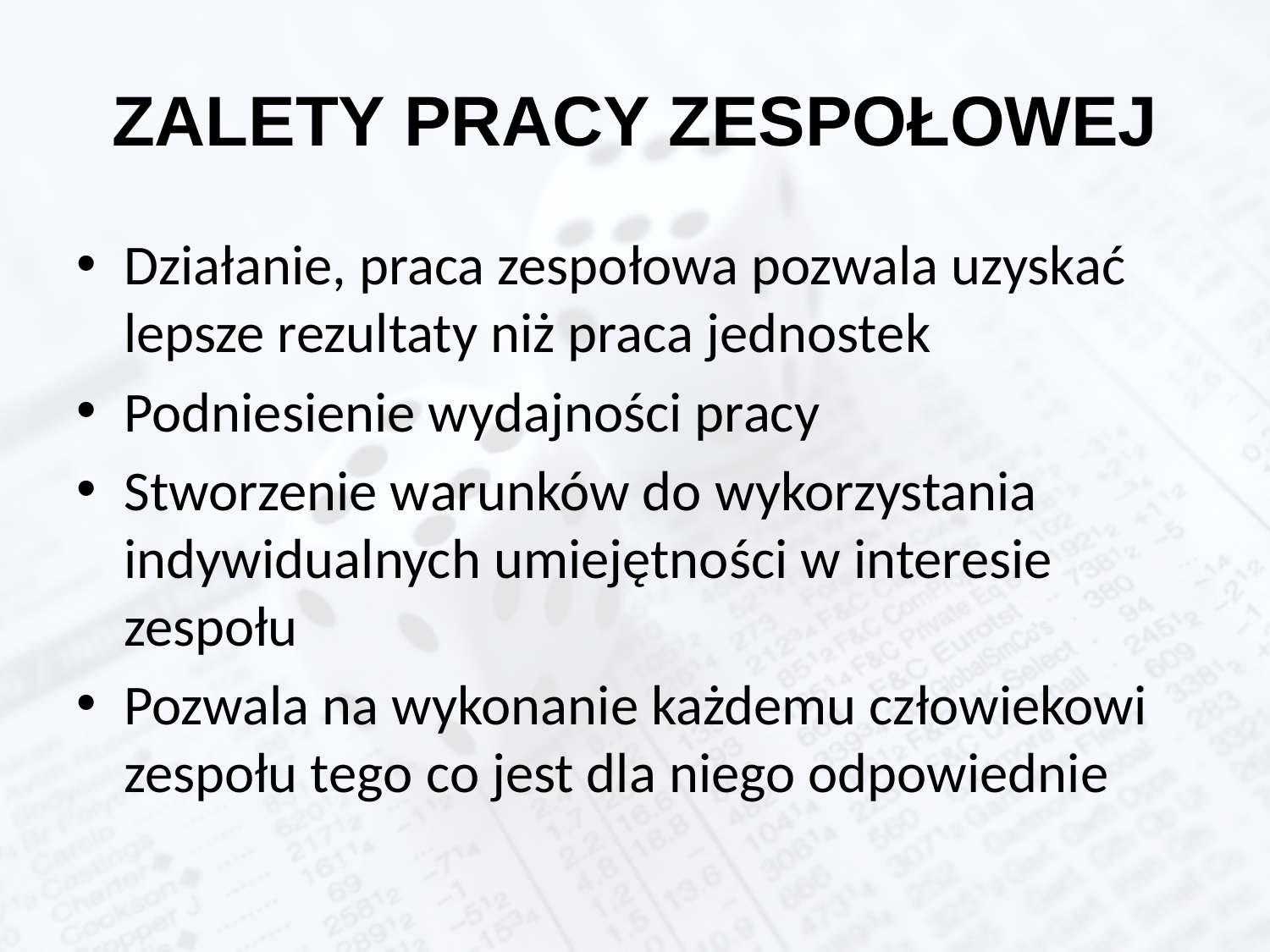

# ZALETY PRACY ZESPOŁOWEJ
Działanie, praca zespołowa pozwala uzyskać lepsze rezultaty niż praca jednostek
Podniesienie wydajności pracy
Stworzenie warunków do wykorzystania indywidualnych umiejętności w interesie zespołu
Pozwala na wykonanie każdemu człowiekowi zespołu tego co jest dla niego odpowiednie